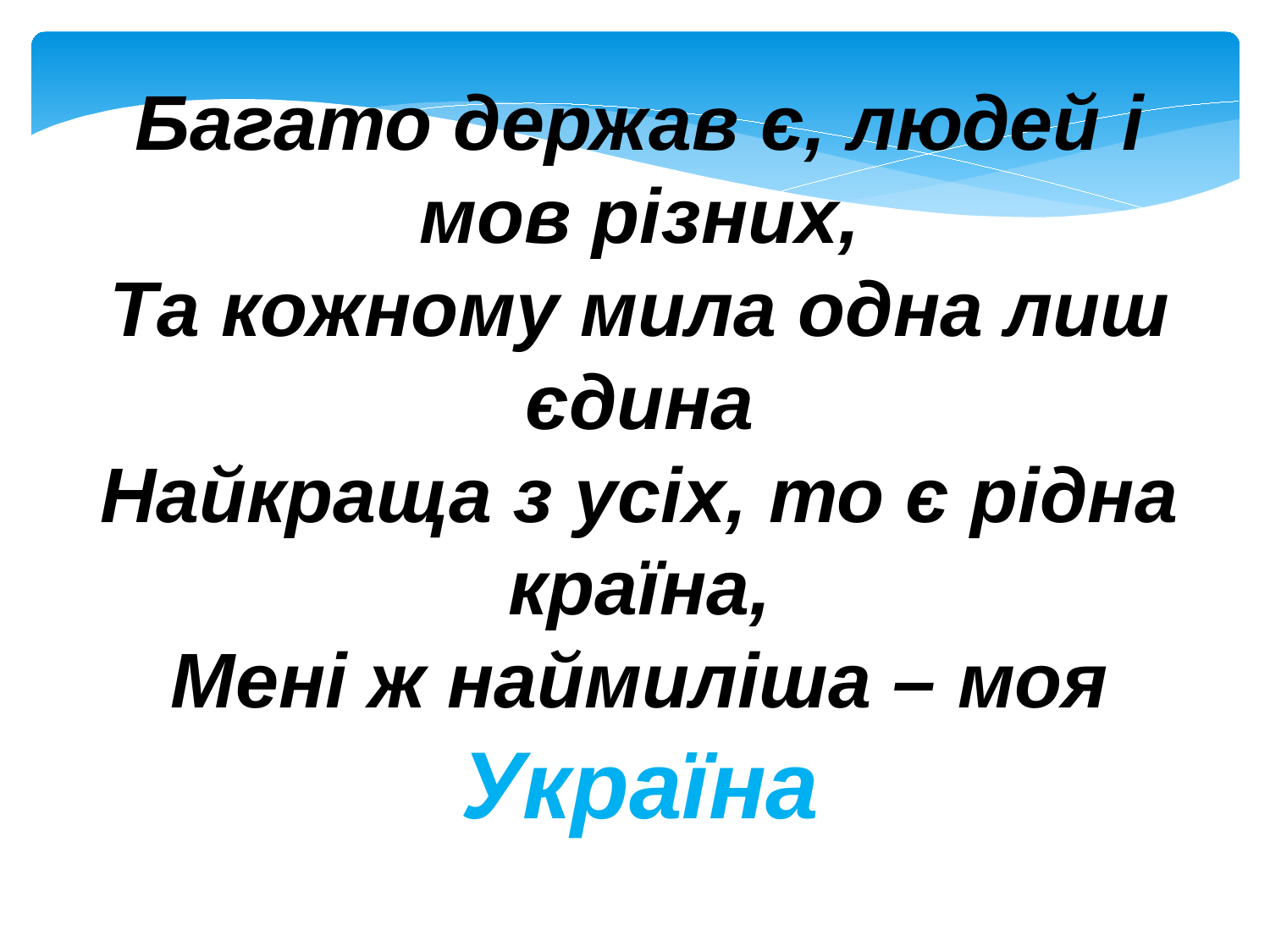

Багато держав є, людей і мов різних,
Та кожному мила одна лиш єдина
Найкраща з усіх, то є рідна країна,
Мені ж наймиліша – моя Україна